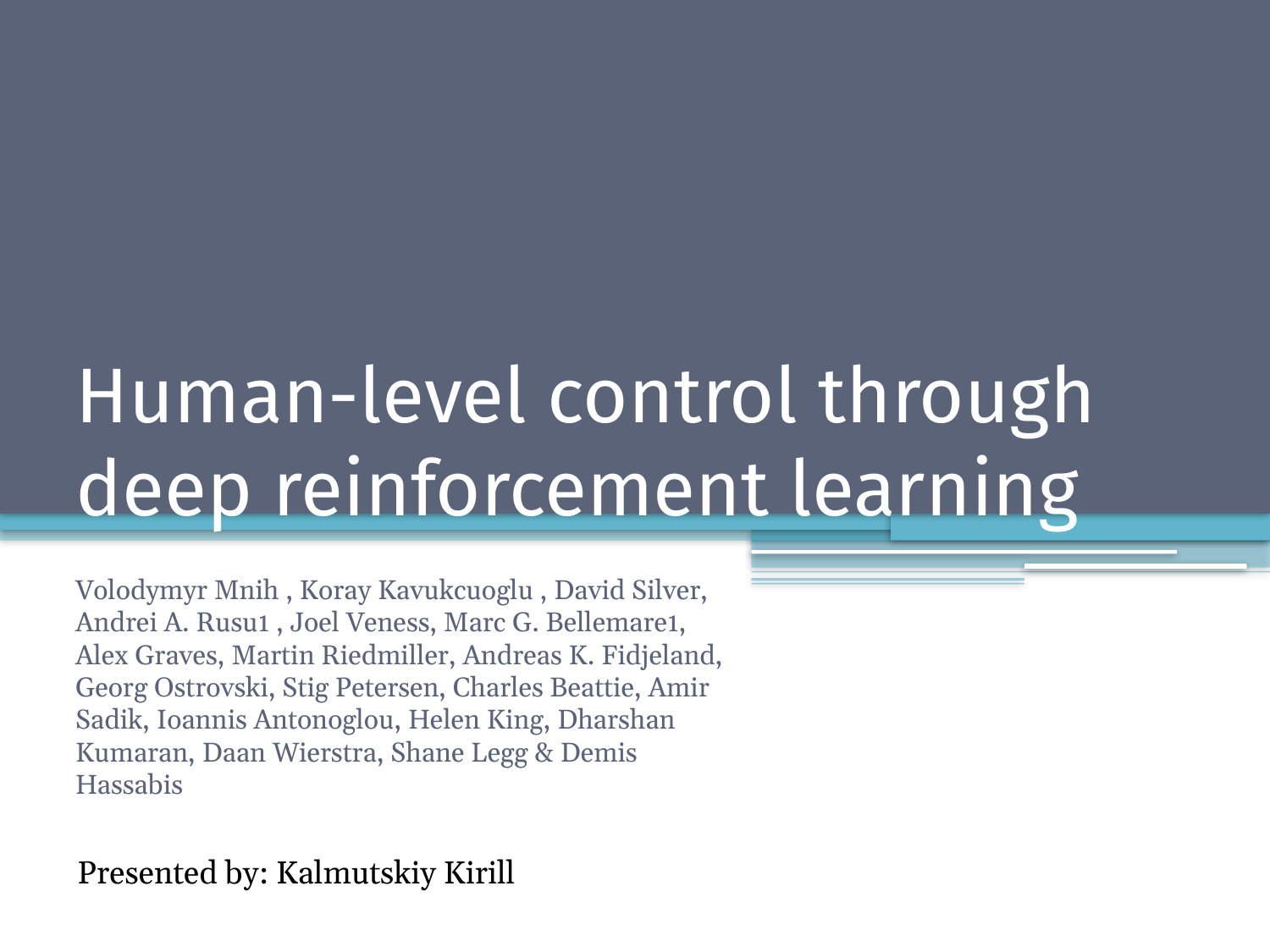

# Human-level control through deep reinforcement learning
Volodymyr Mnih , Koray Kavukcuoglu , David Silver, Andrei A. Rusu1 , Joel Veness, Marc G. Bellemare1, Alex Graves, Martin Riedmiller, Andreas K. Fidjeland, Georg Ostrovski, Stig Petersen, Charles Beattie, Amir Sadik, Ioannis Antonoglou, Helen King, Dharshan Kumaran, Daan Wierstra, Shane Legg & Demis Hassabis
Presented by: Kalmutskiy Kirill